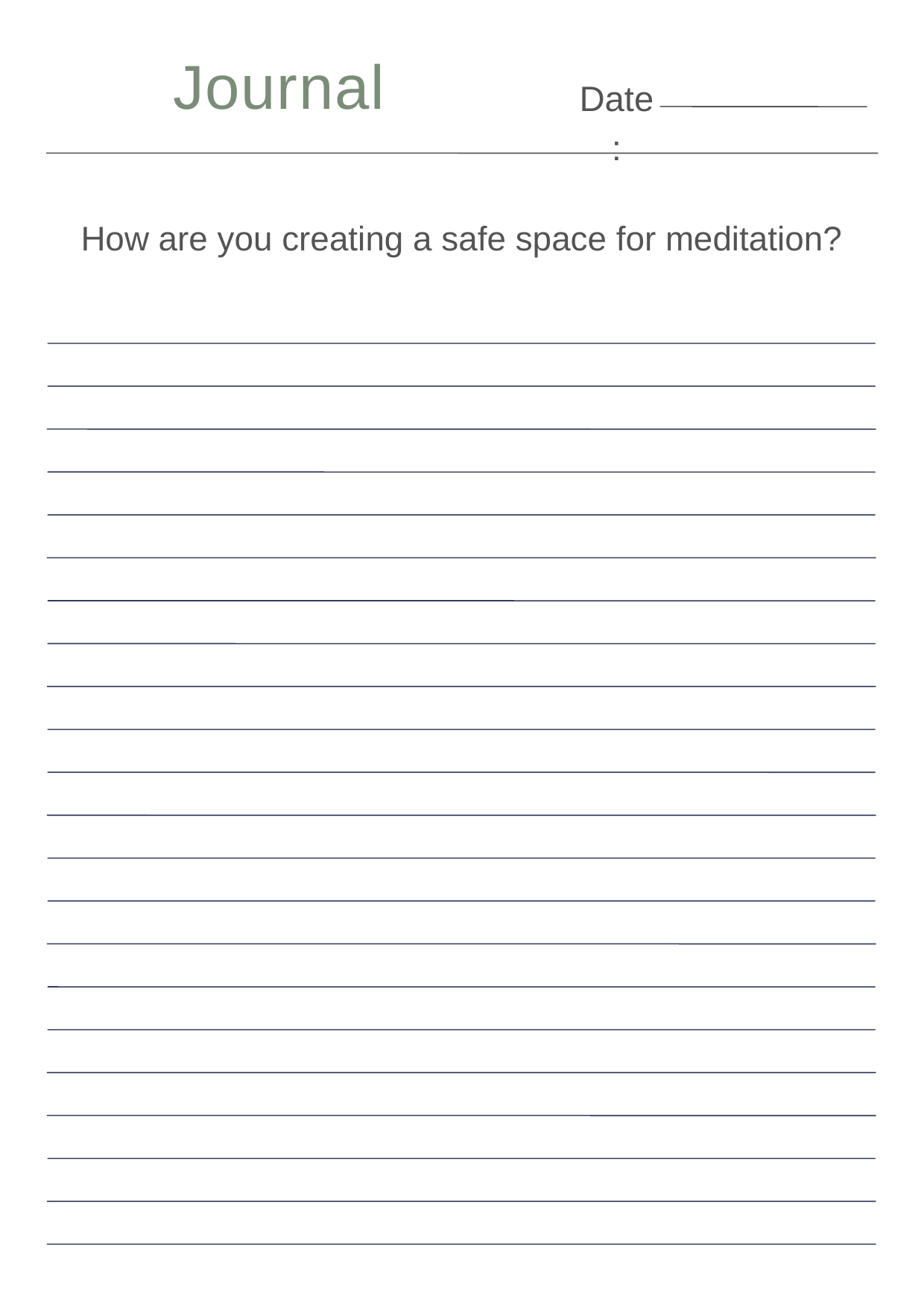

Journal
Date:

How are you creating a safe space for meditation?